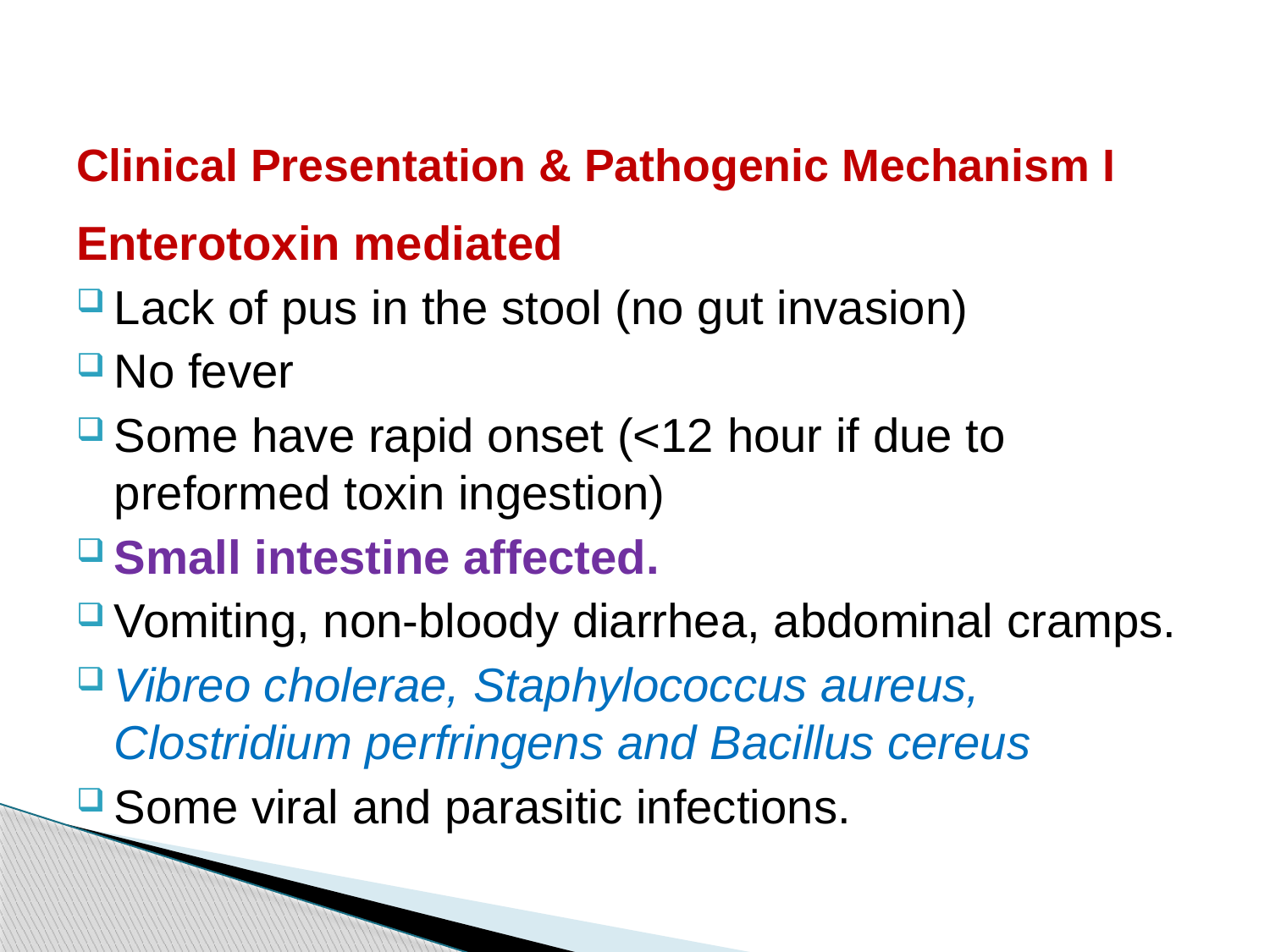

Clinical Presentation & Pathogenic Mechanism I
Enterotoxin mediated
Lack of pus in the stool (no gut invasion)
No fever
Some have rapid onset (<12 hour if due to preformed toxin ingestion)
Small intestine affected.
Vomiting, non-bloody diarrhea, abdominal cramps.
Vibreo cholerae, Staphylococcus aureus, Clostridium perfringens and Bacillus cereus
Some viral and parasitic infections.